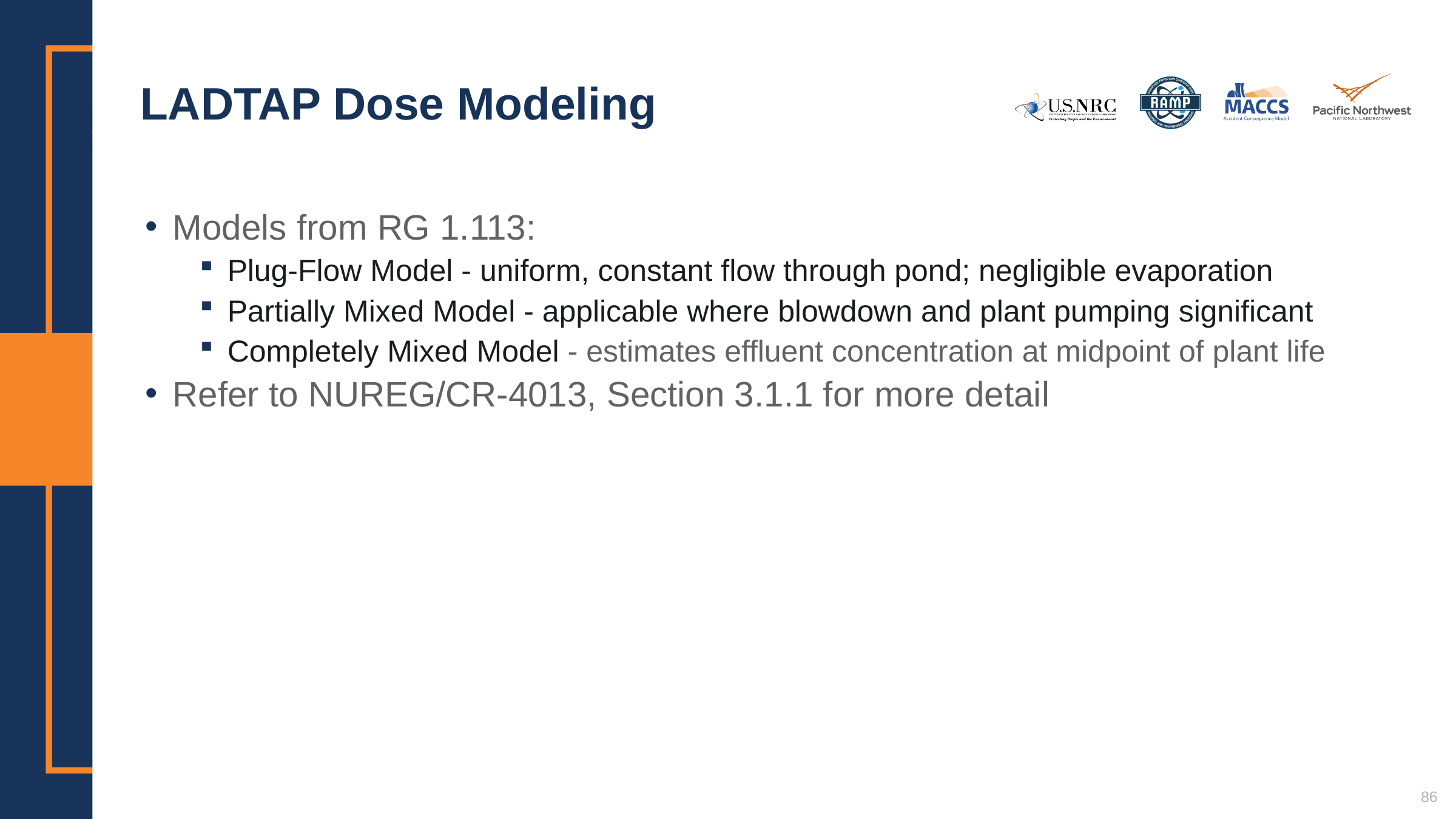

# LADTAP Dose Modeling
Models from RG 1.113:
Plug-Flow Model - uniform, constant flow through pond; negligible evaporation
Partially Mixed Model - applicable where blowdown and plant pumping significant
Completely Mixed Model - estimates effluent concentration at midpoint of plant life
Refer to NUREG/CR-4013, Section 3.1.1 for more detail
86